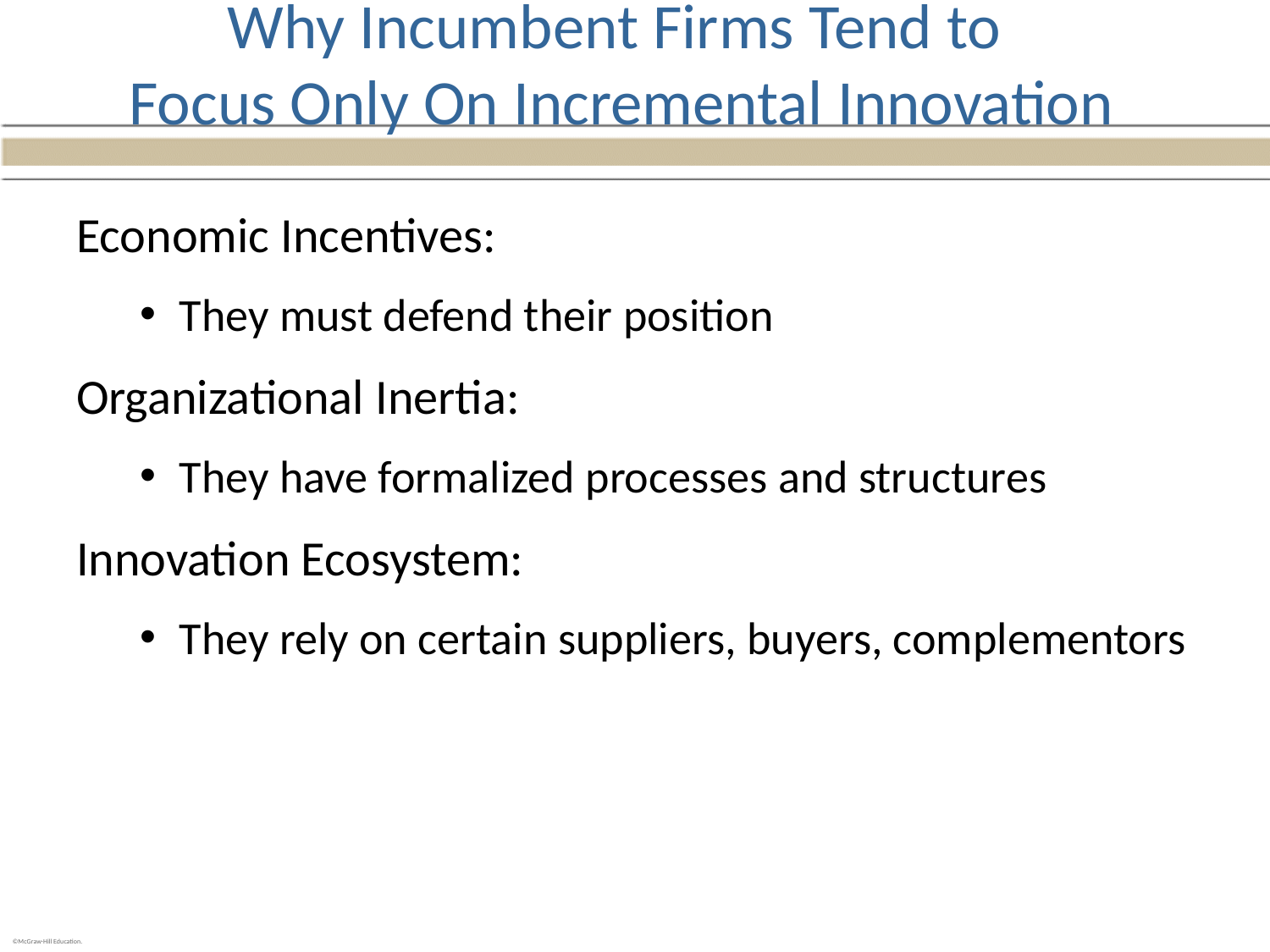

# Why Incumbent Firms Tend to Focus Only On Incremental Innovation
Economic Incentives:
They must defend their position
Organizational Inertia:
They have formalized processes and structures
Innovation Ecosystem:
They rely on certain suppliers, buyers, complementors